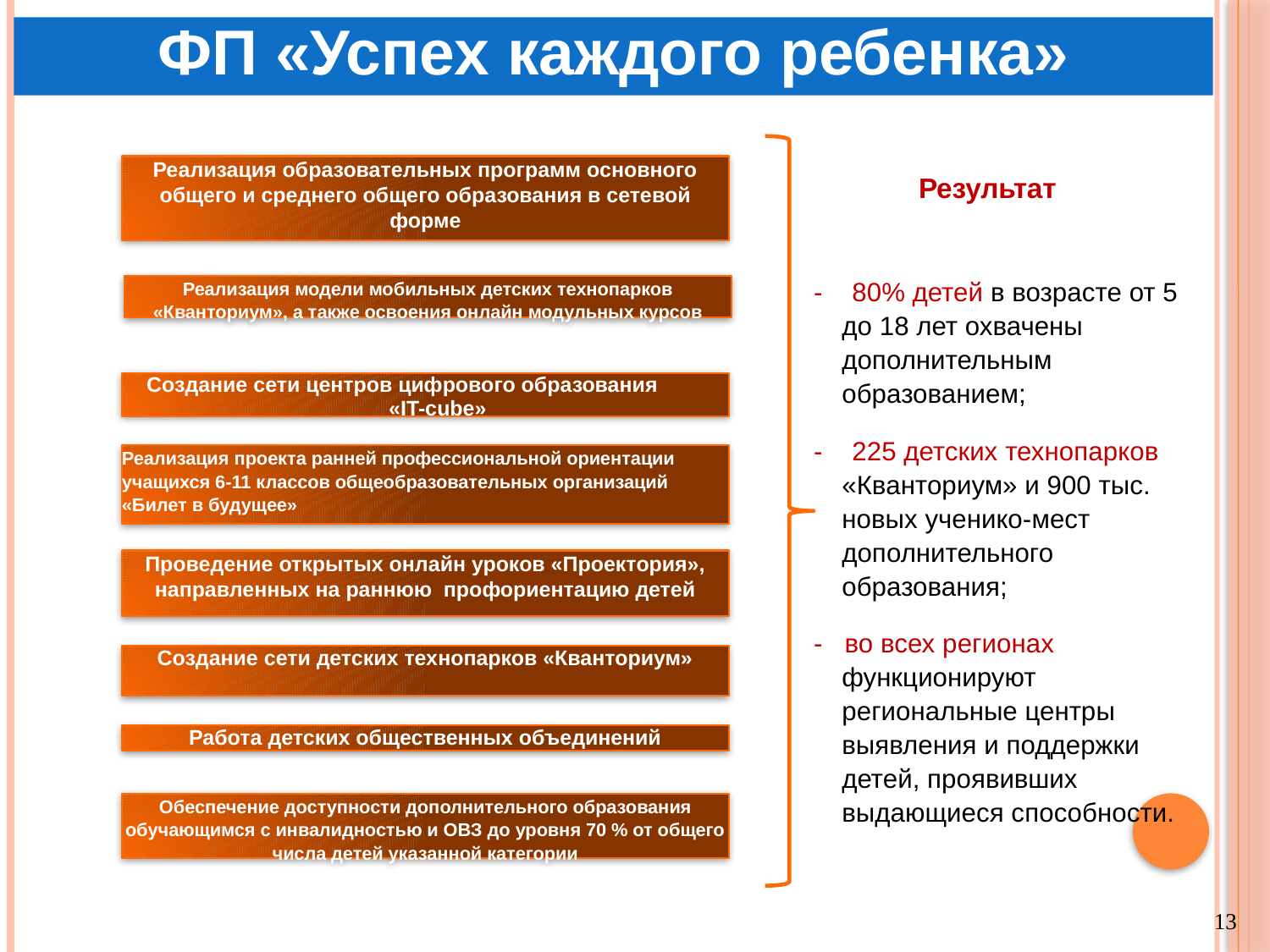

ФП «Успех каждого ребенка»

Реализация образовательных программ основного общего и среднего общего образования в сетевой форме
Результат
-    80% детей в возрасте от 5 до 18 лет охвачены дополнительным образованием;
-    225 детских технопарков
«Кванториум» и 900 тыс. новых ученико-мест дополнительного образования;
-   во всех регионах
функционируют региональные центры выявления и поддержки детей, проявивших выдающиеся способности.
Реализация модели мобильных детских технопарков «Кванториум», а также освоения онлайн модульных курсов
Создание сети центров цифрового образования
«IT-cube»
Реализация проекта ранней профессиональной ориентации учащихся 6-11 классов общеобразовательных организаций «Билет в будущее»
Проведение открытых онлайн уроков «Проектория», направленных на раннюю  профориентацию детей
Создание сети детских технопарков «Кванториум»
Работа детских общественных объединений
Обеспечение доступности дополнительного образования обучающимся с инвалидностью и ОВЗ до уровня 70 % от общего числа детей указанной категории
13